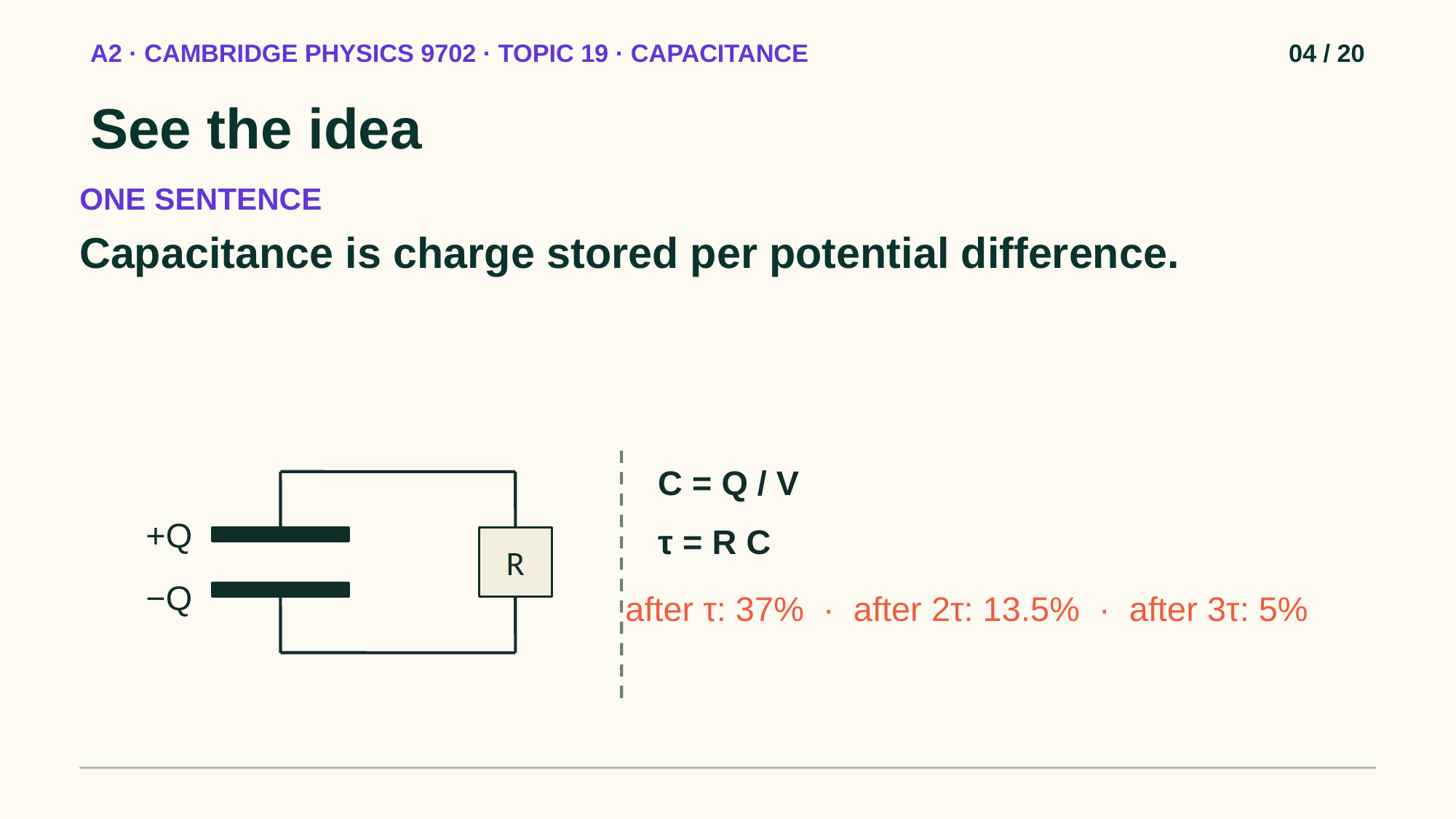

A2 · CAMBRIDGE PHYSICS 9702 · TOPIC 19 · CAPACITANCE
04 / 20
See the idea
ONE SENTENCE
Capacitance is charge stored per potential difference.

C = Q / V

+Q
τ = R C

R
−Q

after τ: 37%  ·  after 2τ: 13.5%  ·  after 3τ: 5%